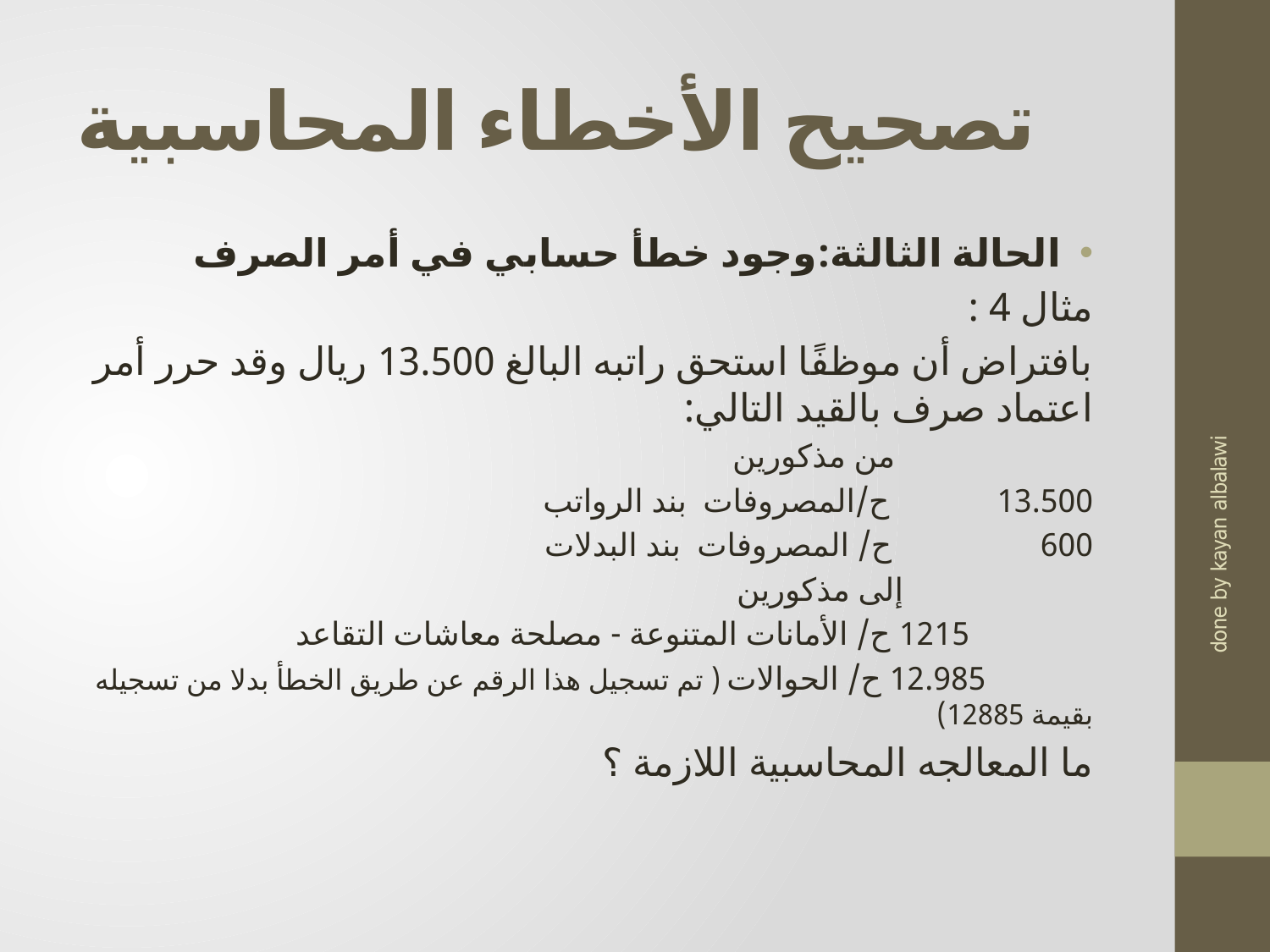

# تصحيح الأخطاء المحاسبية
الحالة الثالثة:وجود خطأ حسابي في أمر الصرف
مثال 4 :
بافتراض أن موظفًا استحق راتبه البالغ 13.500 ريال وقد حرر أمر اعتماد صرف بالقيد التالي:
                        من مذكورين
13.500             ح/المصروفات  بند الرواتب
600                  ح/ المصروفات  بند البدلات
                       إلى مذكورين
               1215 ح/ الأمانات المتنوعة - مصلحة معاشات التقاعد
             12.985 ح/ الحوالات ( تم تسجيل هذا الرقم عن طريق الخطأ بدلا من تسجيله بقيمة 12885)
ما المعالجه المحاسبية اللازمة ؟
done by kayan albalawi